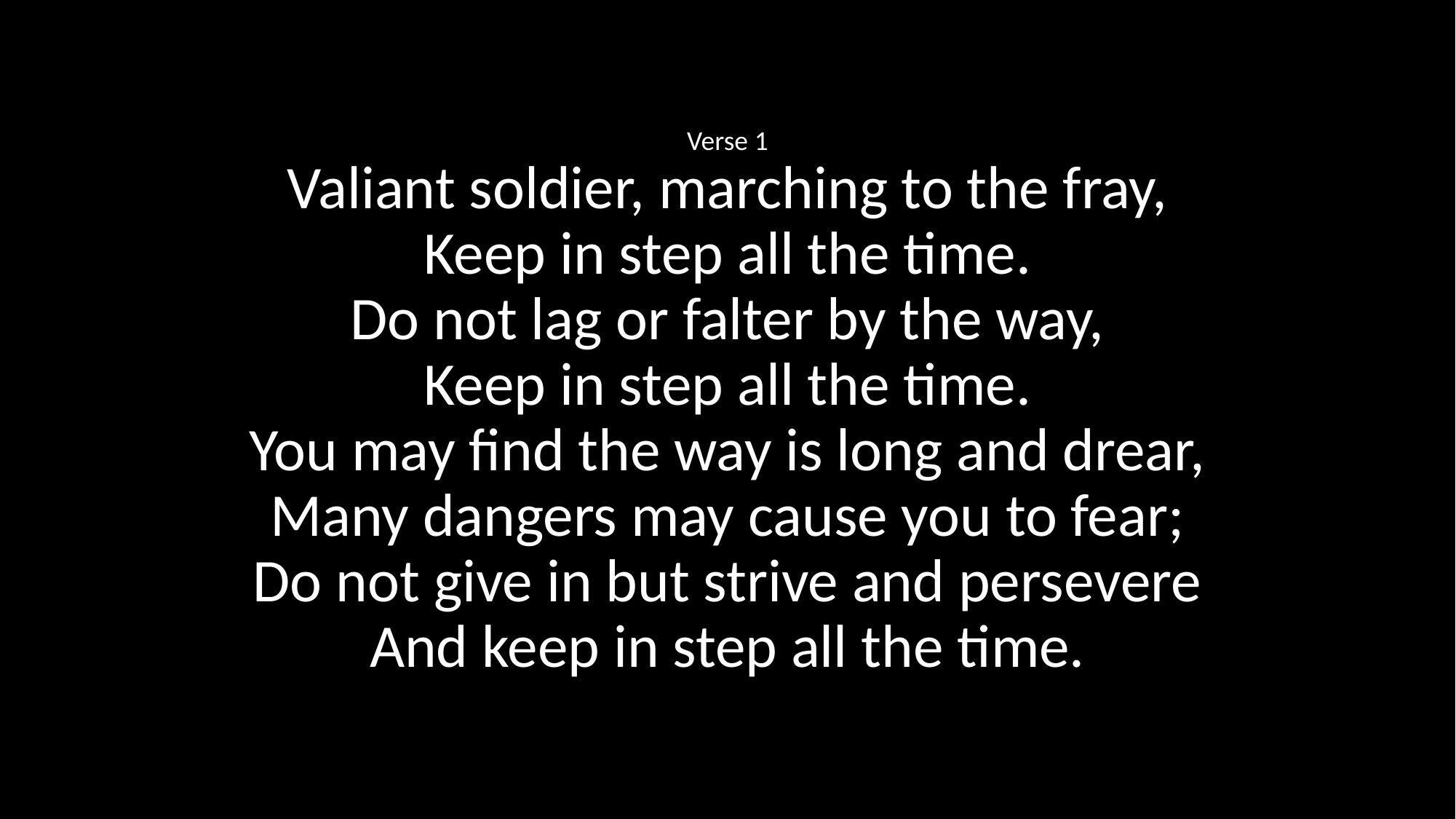

Verse 1
Valiant soldier, marching to the fray,
Keep in step all the time.
Do not lag or falter by the way,
Keep in step all the time.
You may find the way is long and drear,
Many dangers may cause you to fear;
Do not give in but strive and persevere
And keep in step all the time.